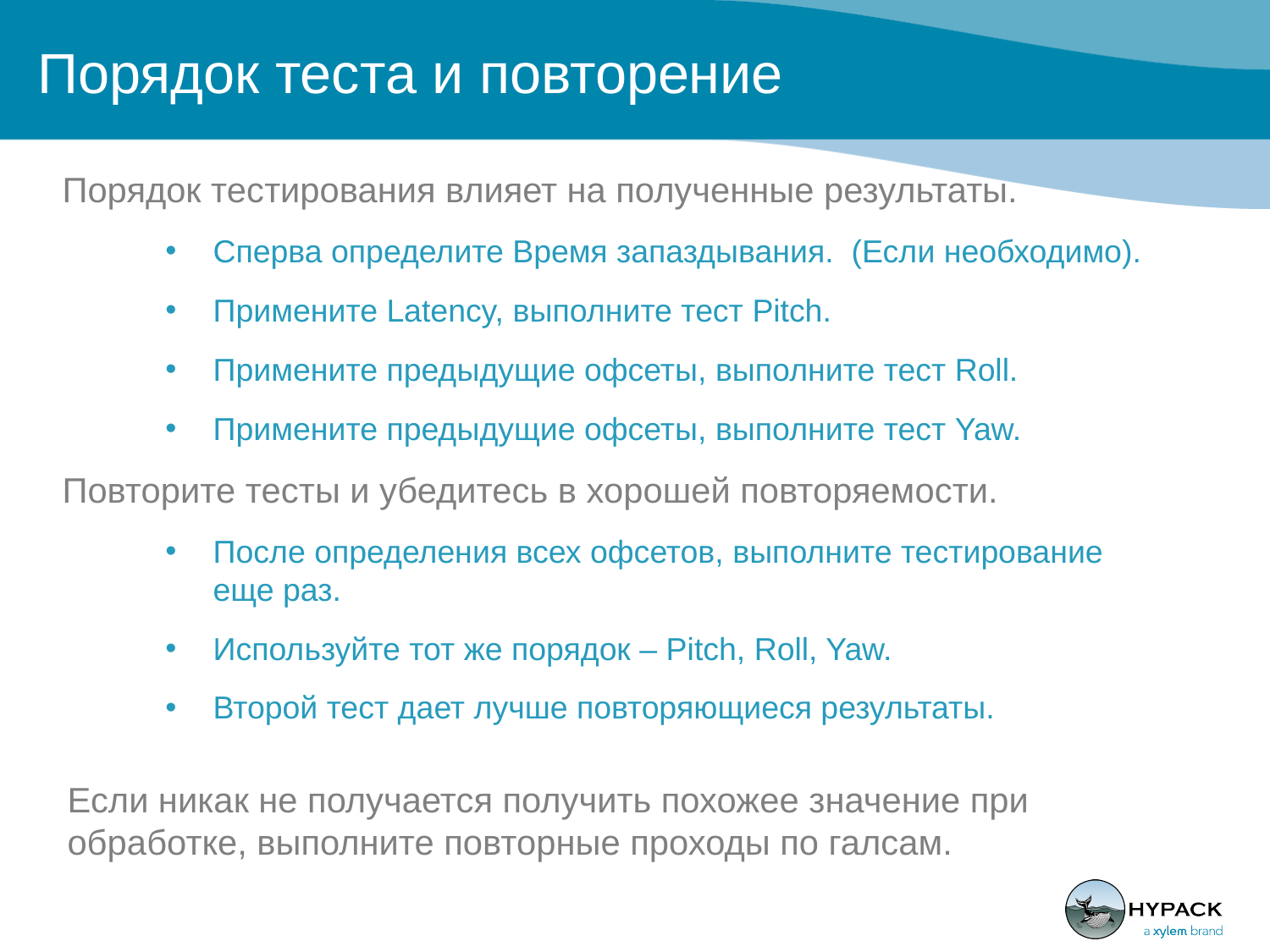

Порядок теста и повторение
Порядок тестирования влияет на полученные результаты.
Сперва определите Время запаздывания.  (Если необходимо).
Примените Latency, выполните тест Pitch.
Примените предыдущие офсеты, выполните тест Roll.
Примените предыдущие офсеты, выполните тест Yaw.
Повторите тесты и убедитесь в хорошей повторяемости.
После определения всех офсетов, выполните тестирование еще раз.
Используйте тот же порядок – Pitch, Roll, Yaw.
Второй тест дает лучше повторяющиеся результаты.
Если никак не получается получить похожее значение при обработке, выполните повторные проходы по галсам.